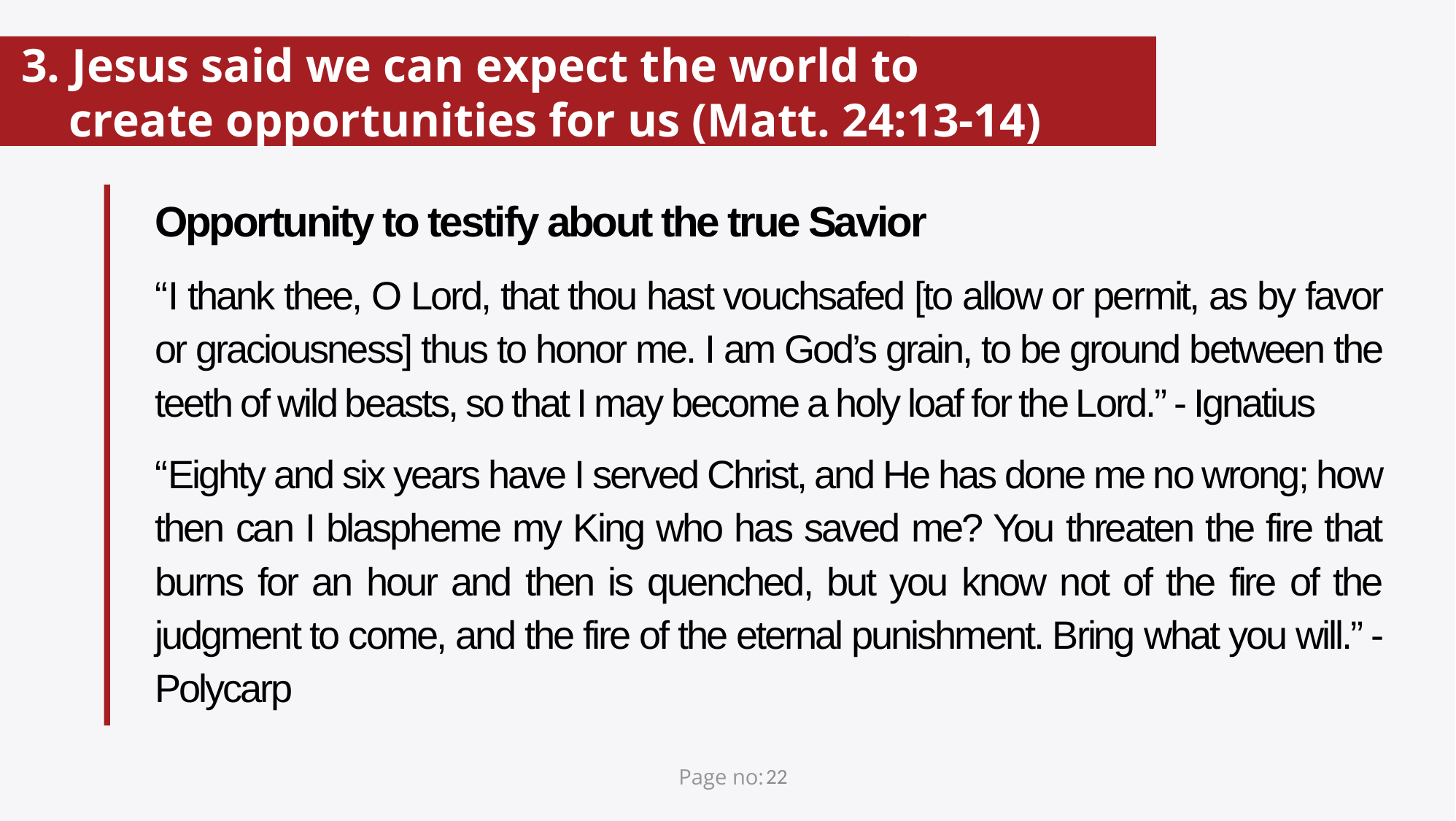

# 3. Jesus said we can expect the world to create opportunities for us (Matt. 24:13-14)
Opportunity to testify about the true Savior
“I thank thee, O Lord, that thou hast vouchsafed [to allow or permit, as by favor or graciousness] thus to honor me. I am God’s grain, to be ground between the teeth of wild beasts, so that I may become a holy loaf for the Lord.” - Ignatius
“Eighty and six years have I served Christ, and He has done me no wrong; how then can I blaspheme my King who has saved me? You threaten the fire that burns for an hour and then is quenched, but you know not of the fire of the judgment to come, and the fire of the eternal punishment. Bring what you will.” - Polycarp